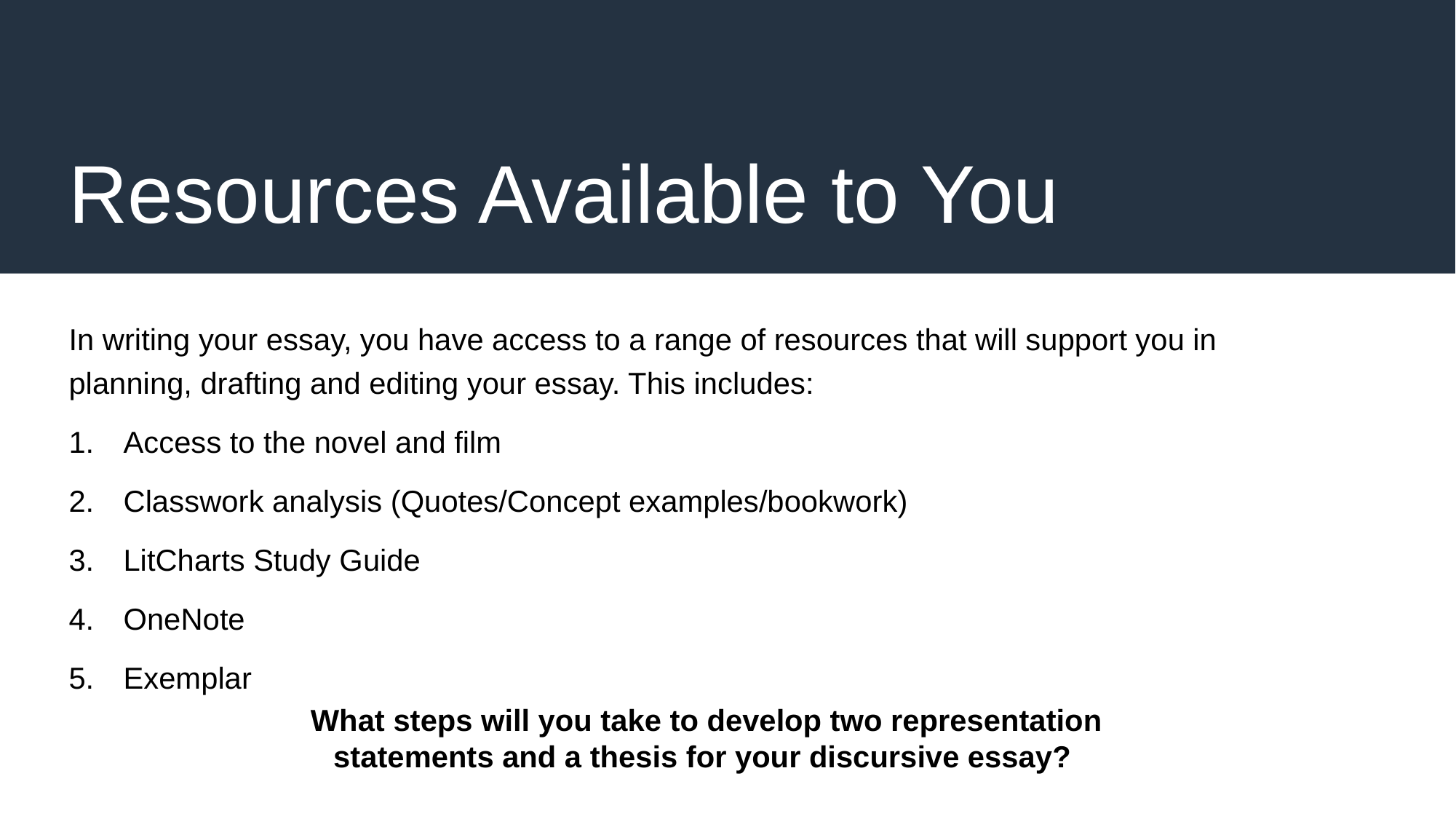

# Resources Available to You
In writing your essay, you have access to a range of resources that will support you in planning, drafting and editing your essay. This includes:
Access to the novel and film
Classwork analysis (Quotes/Concept examples/bookwork)
LitCharts Study Guide
OneNote
Exemplar
What steps will you take to develop two representation statements and a thesis for your discursive essay?